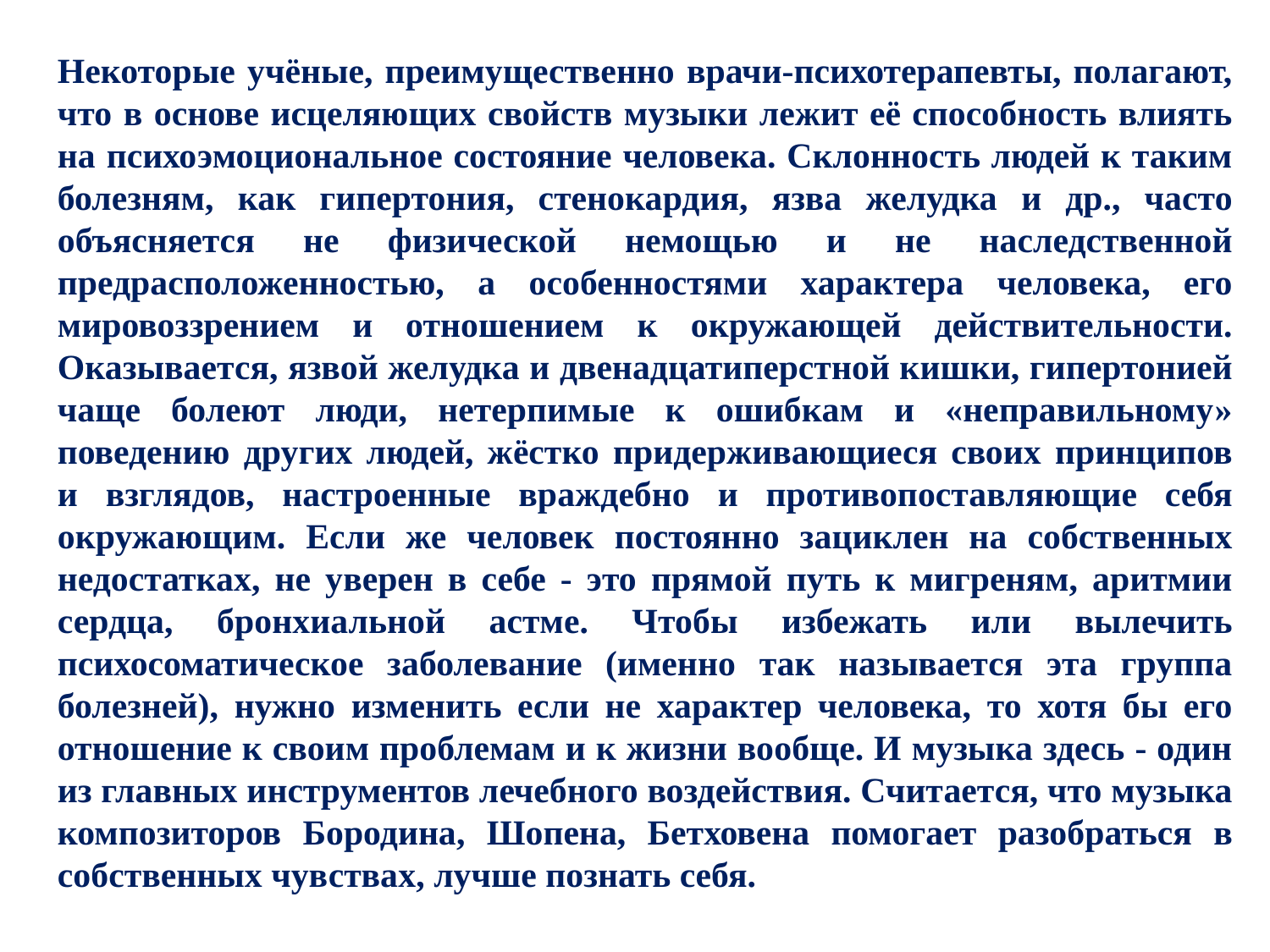

Некоторые учёные, преимущественно врачи-психотерапевты, полагают, что в основе исцеляющих свойств музыки лежит её способность влиять на психоэмоциональное состояние человека. Склонность людей к таким болезням, как гипертония, стенокардия, язва желудка и др., часто объясняется не физической немощью и не наследственной предрасположенностью, а особенностями характера человека, его мировоззрением и отношением к окружающей действительности. Оказывается, язвой желудка и двенадцатиперстной кишки, гипертонией чаще болеют люди, нетерпимые к ошибкам и «неправильному» поведению других людей, жёстко придерживающиеся своих принципов и взглядов, настроенные враждебно и противопоставляющие себя окружающим. Если же человек постоянно зациклен на собственных недостатках, не уверен в себе - это прямой путь к мигреням, аритмии сердца, бронхиальной астме. Чтобы избежать или вылечить психосоматическое заболевание (именно так называется эта группа болезней), нужно изменить если не характер человека, то хотя бы его отношение к своим проблемам и к жизни вообще. И музыка здесь - один из главных инструментов лечебного воздействия. Считается, что музыка композиторов Бородина, Шопена, Бетховена помогает разобраться в собственных чувствах, лучше познать себя.